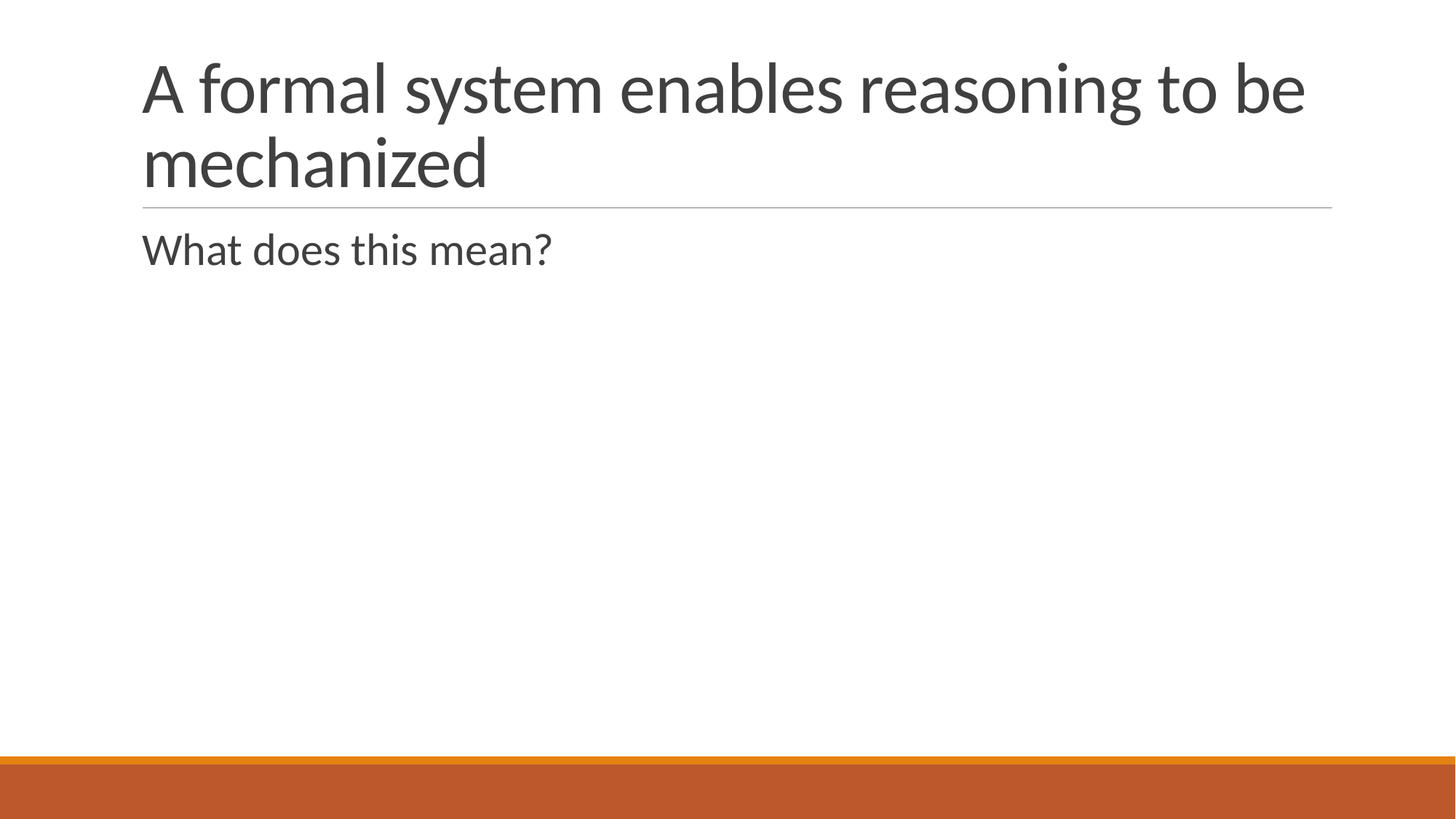

# A formal system enables reasoning to be mechanized
What does this mean?